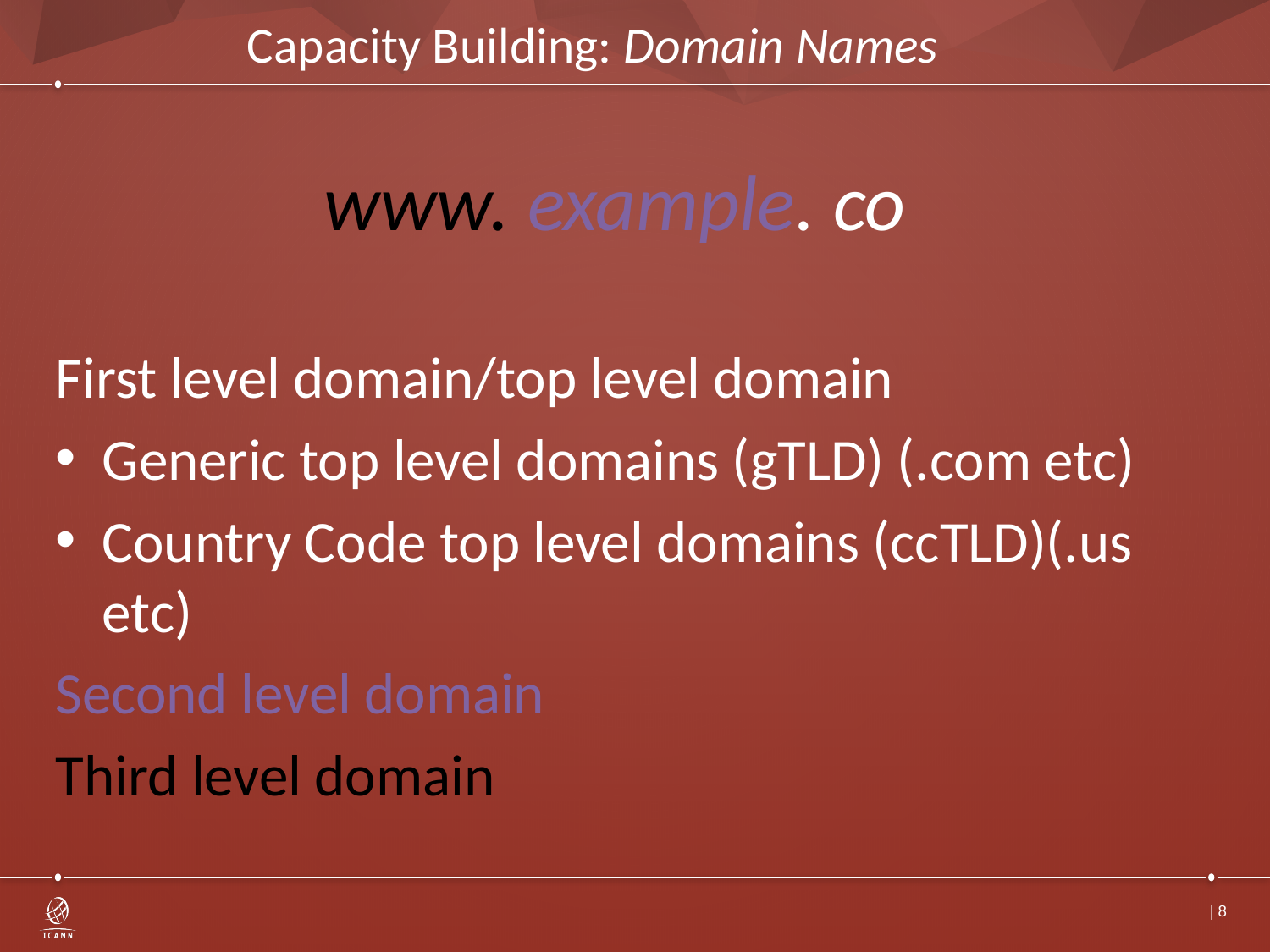

# Capacity Building: Domain Names
www. example. co

First level domain/top level domain
Generic top level domains (gTLD) (.com etc)
Country Code top level domains (ccTLD)(.us etc)
Second level domain
Third level domain